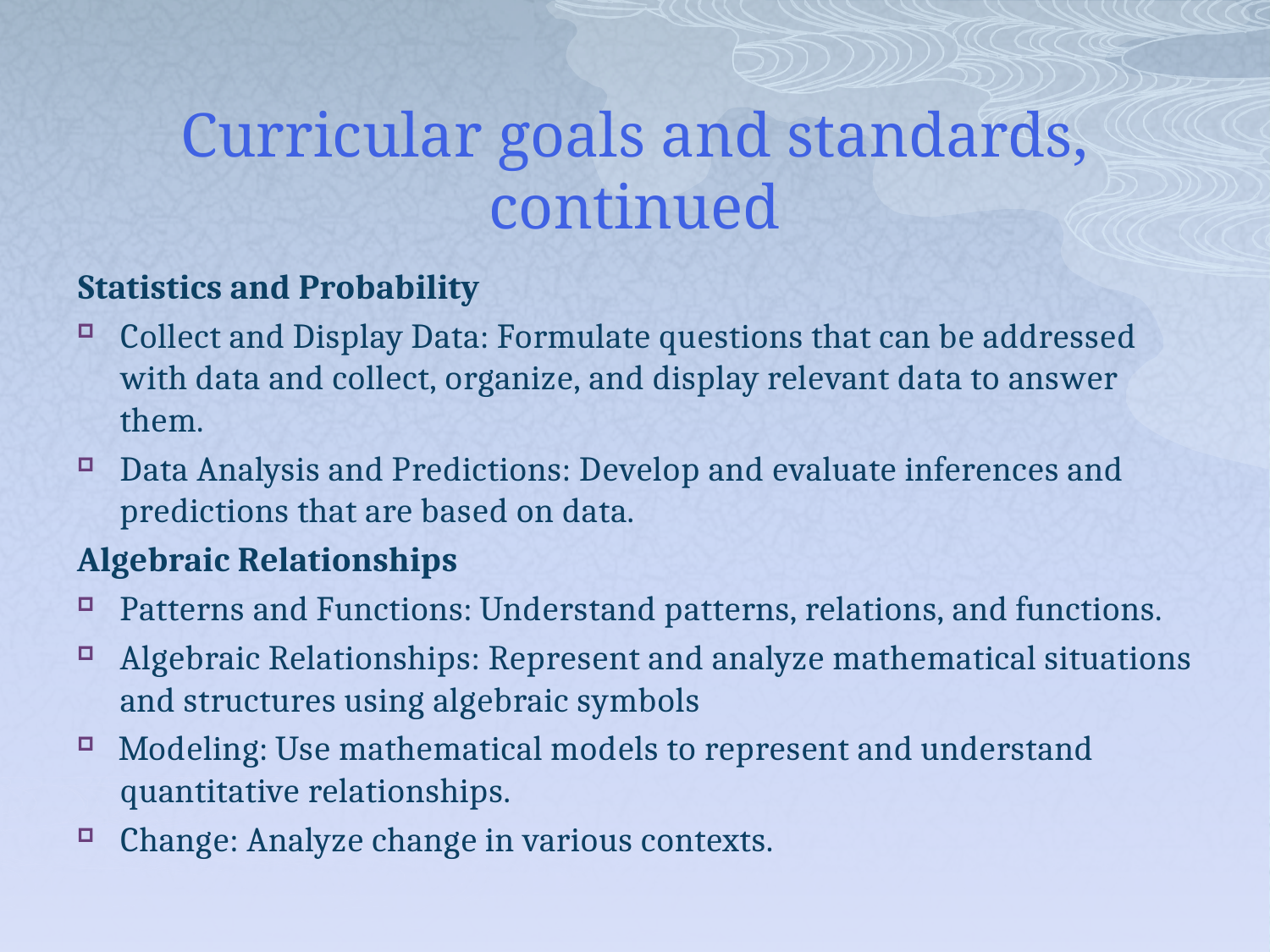

# Curricular goals and standards, continued
Statistics and Probability
Collect and Display Data: Formulate questions that can be addressed with data and collect, organize, and display relevant data to answer them.
Data Analysis and Predictions: Develop and evaluate inferences and predictions that are based on data.
Algebraic Relationships
Patterns and Functions: Understand patterns, relations, and functions.
Algebraic Relationships: Represent and analyze mathematical situations and structures using algebraic symbols
Modeling: Use mathematical models to represent and understand quantitative relationships.
Change: Analyze change in various contexts.